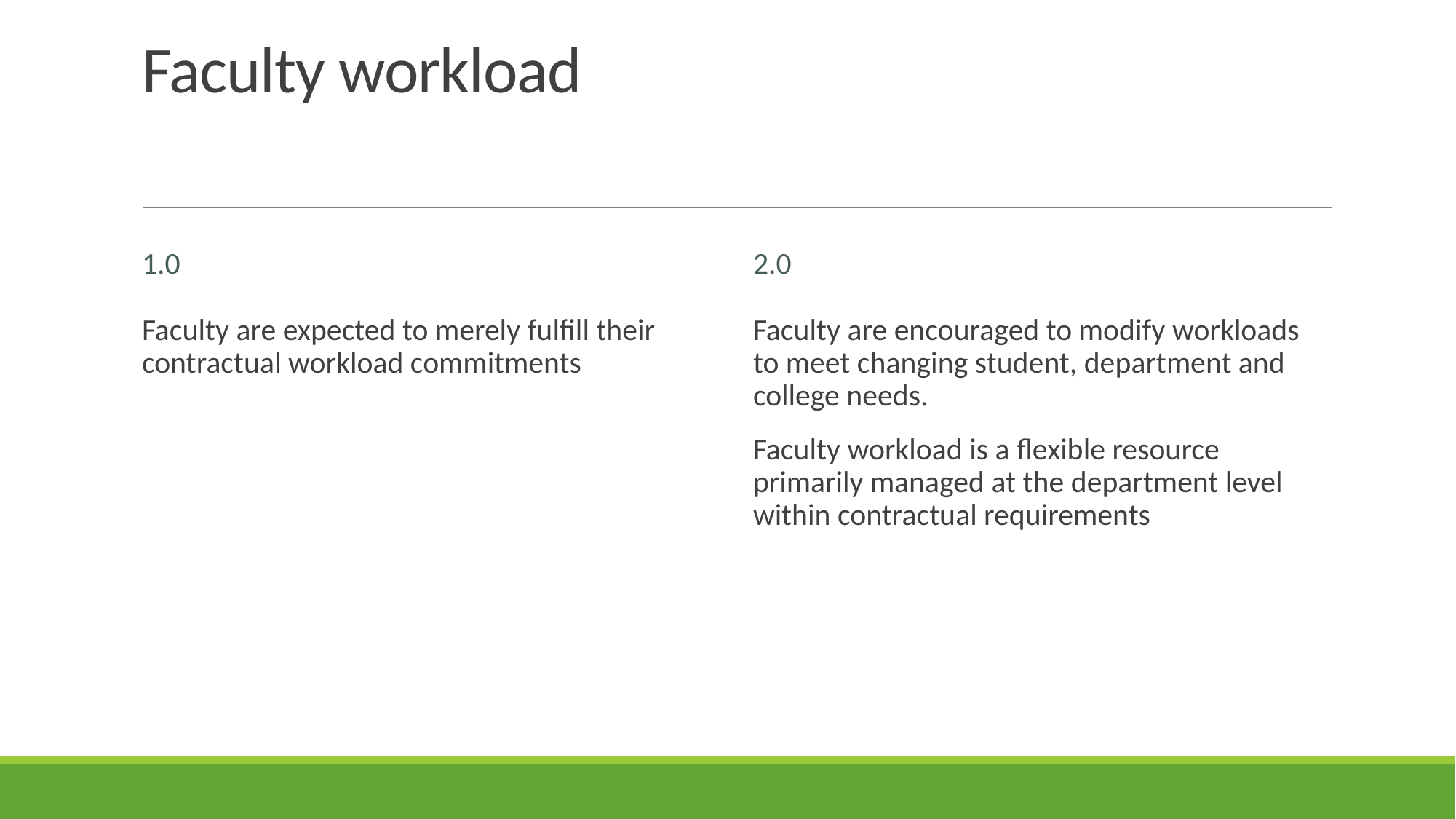

# Faculty workload
1.0
2.0
Faculty are expected to merely fulfill their contractual workload commitments
Faculty are encouraged to modify workloads to meet changing student, department and college needs.
Faculty workload is a flexible resource primarily managed at the department level within contractual requirements